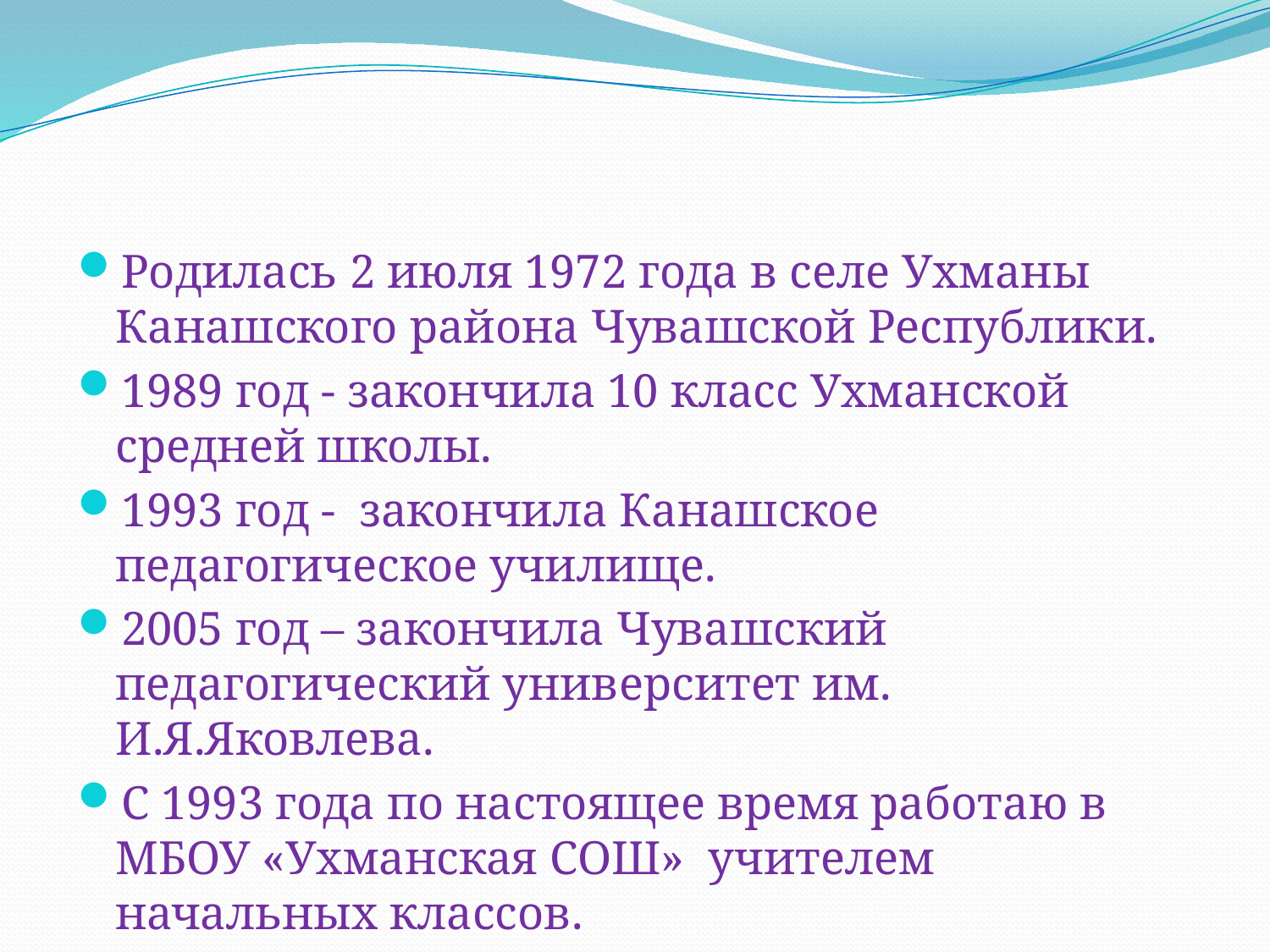

Родилась 2 июля 1972 года в селе Ухманы Канашского района Чувашской Республики.
1989 год - закончила 10 класс Ухманской средней школы.
1993 год -  закончила Канашское педагогическое училище.
2005 год – закончила Чувашский педагогический университет им. И.Я.Яковлева.
С 1993 года по настоящее время работаю в МБОУ «Ухманская СОШ»  учителем начальных классов.